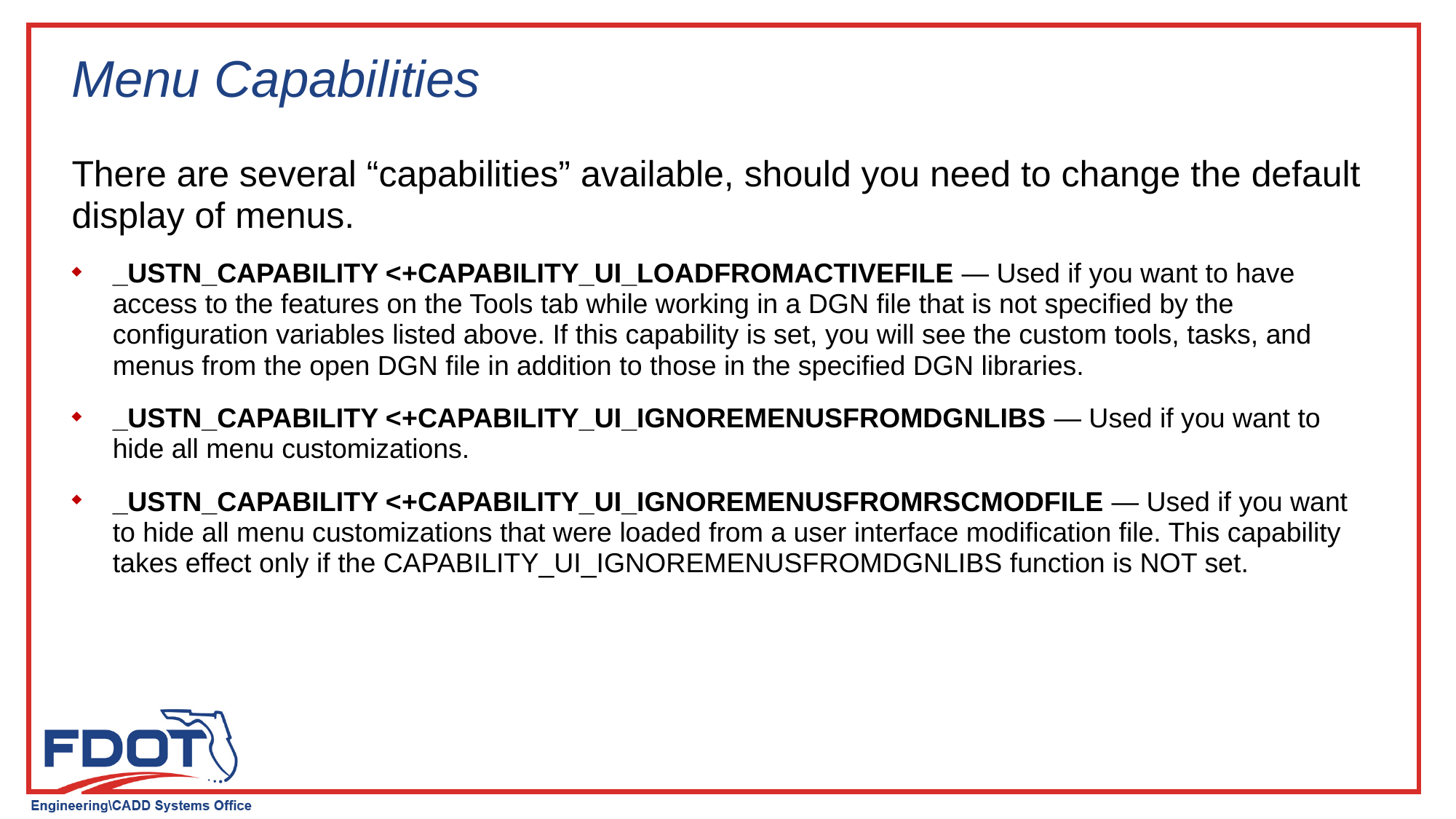

# Menu Capabilities
There are several “capabilities” available, should you need to change the default display of menus.
_USTN_CAPABILITY <+CAPABILITY_UI_LOADFROMACTIVEFILE — Used if you want to have access to the features on the Tools tab while working in a DGN file that is not specified by the configuration variables listed above. If this capability is set, you will see the custom tools, tasks, and menus from the open DGN file in addition to those in the specified DGN libraries.
_USTN_CAPABILITY <+CAPABILITY_UI_IGNOREMENUSFROMDGNLIBS — Used if you want to hide all menu customizations.
_USTN_CAPABILITY <+CAPABILITY_UI_IGNOREMENUSFROMRSCMODFILE — Used if you want to hide all menu customizations that were loaded from a user interface modification file. This capability takes effect only if the CAPABILITY_UI_IGNOREMENUSFROMDGNLIBS function is NOT set.